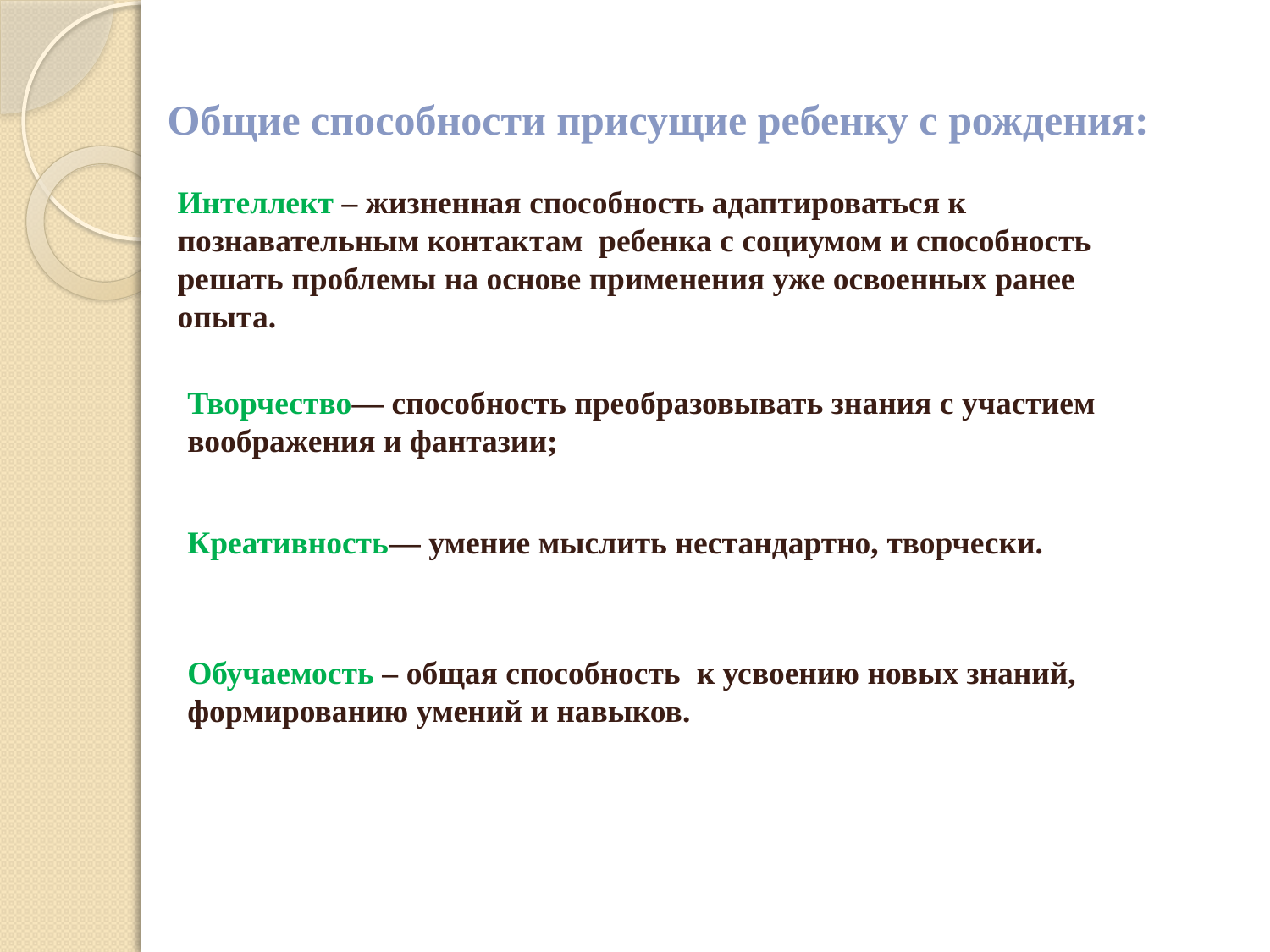

Общие способности присущие ребенку с рождения:
Интеллект – жизненная способность адаптироваться к познавательным контактам  ребенка с социумом и способность решать проблемы на основе применения уже освоенных ранее  опыта.
Творчество— способность преобразовывать знания с участием воображения и фантазии;
Креативность— умение мыслить нестандартно, творчески.
Обучаемость – общая способность  к усвоению новых знаний, формированию умений и навыков.